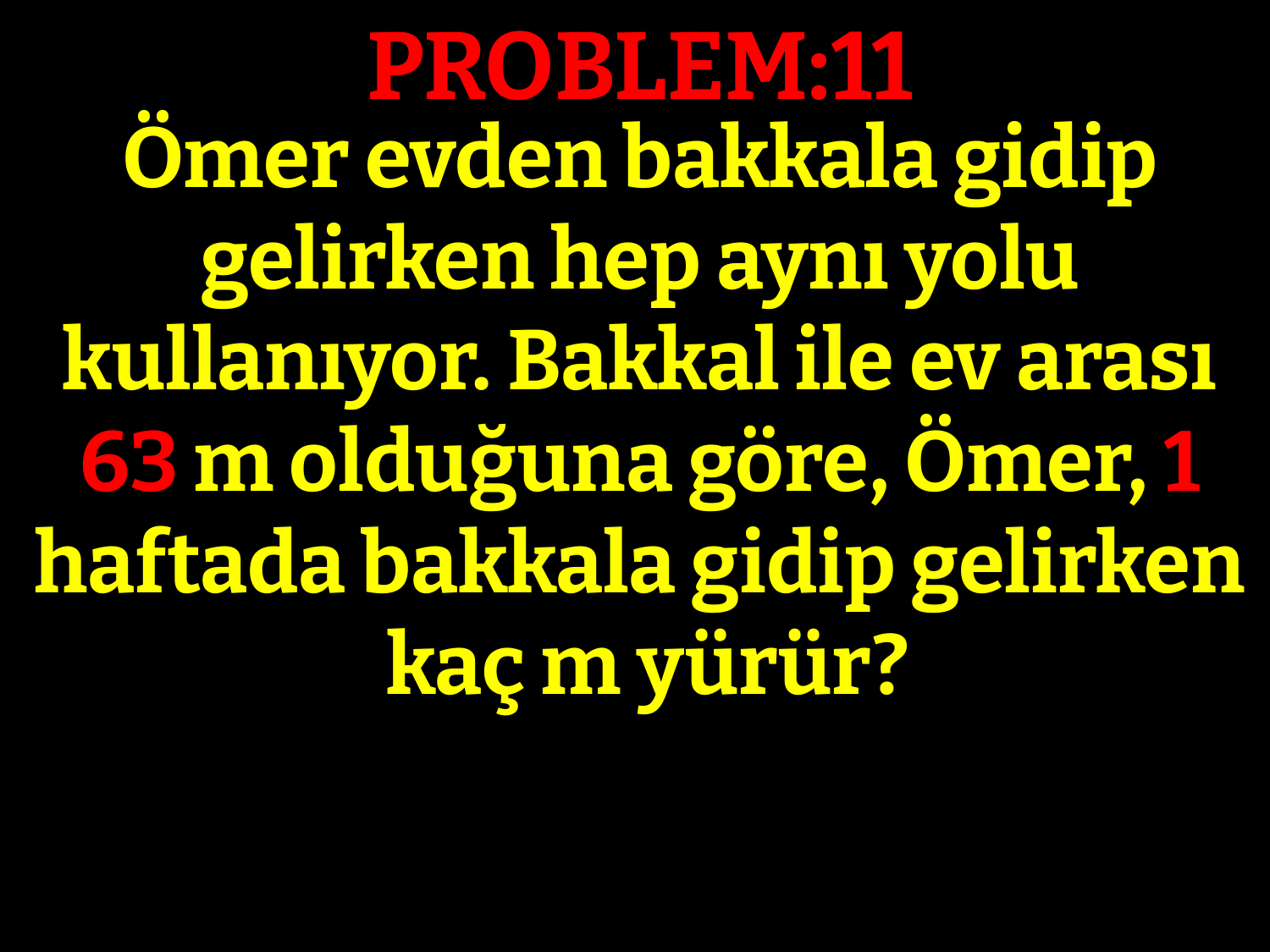

PROBLEM:11
#
Ömer evden bakkala gidip gelirken hep aynı yolu kullanıyor. Bakkal ile ev arası 63 m olduğuna göre, Ömer, 1 haftada bakkala gidip gelirken  kaç m yürür?